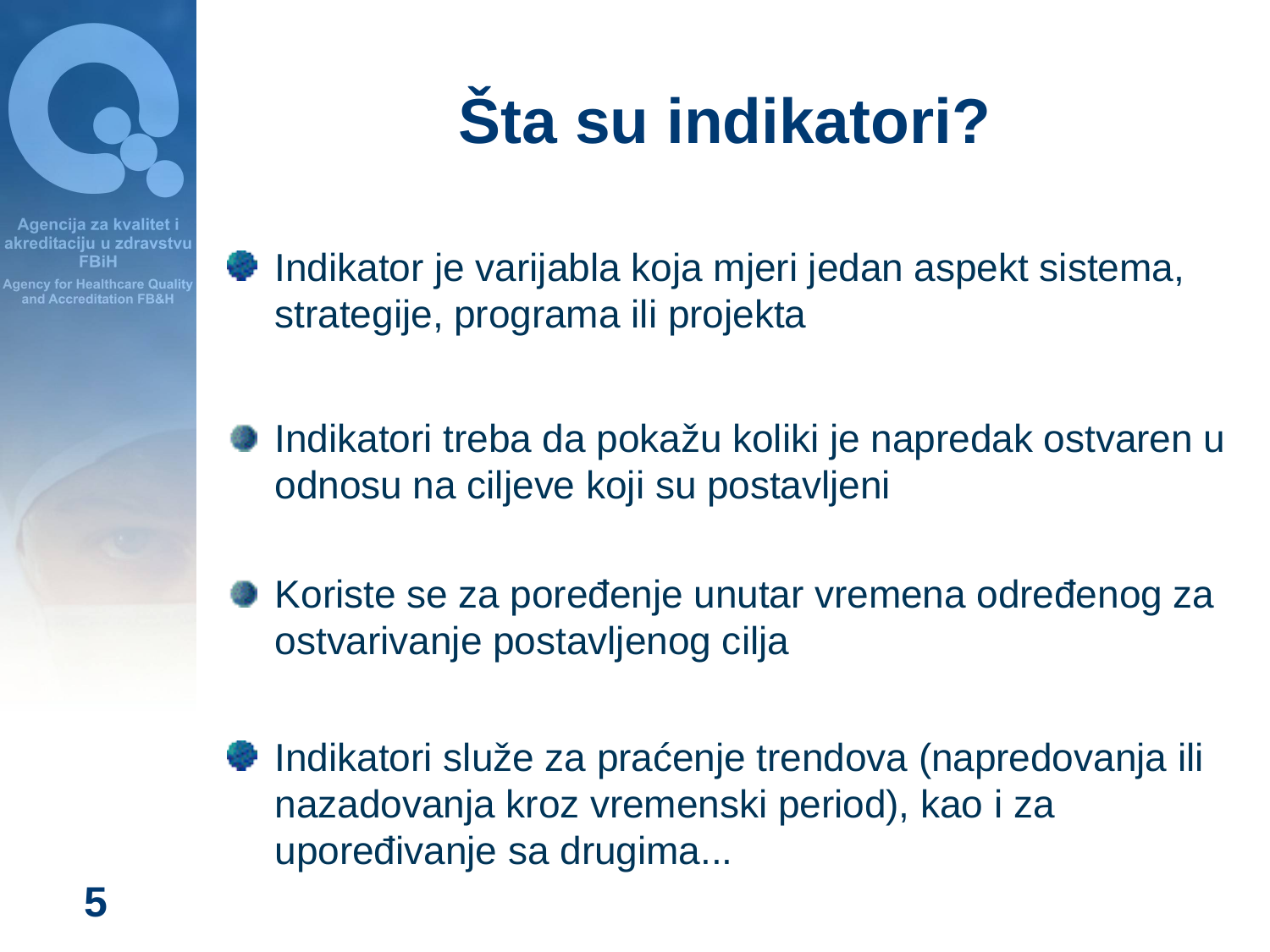

# Šta su indikatori?
Indikator je varijabla koja mjeri jedan aspekt sistema, strategije, programa ili projekta

Indikatori treba da pokažu koliki je napredak ostvaren u odnosu na ciljeve koji su postavljeni

Koriste se za poređenje unutar vremena određenog za ostvarivanje postavljenog cilja

Indikatori služe za praćenje trendova (napredovanja ili nazadovanja kroz vremenski period), kao i za upoređivanje sa drugima...
5